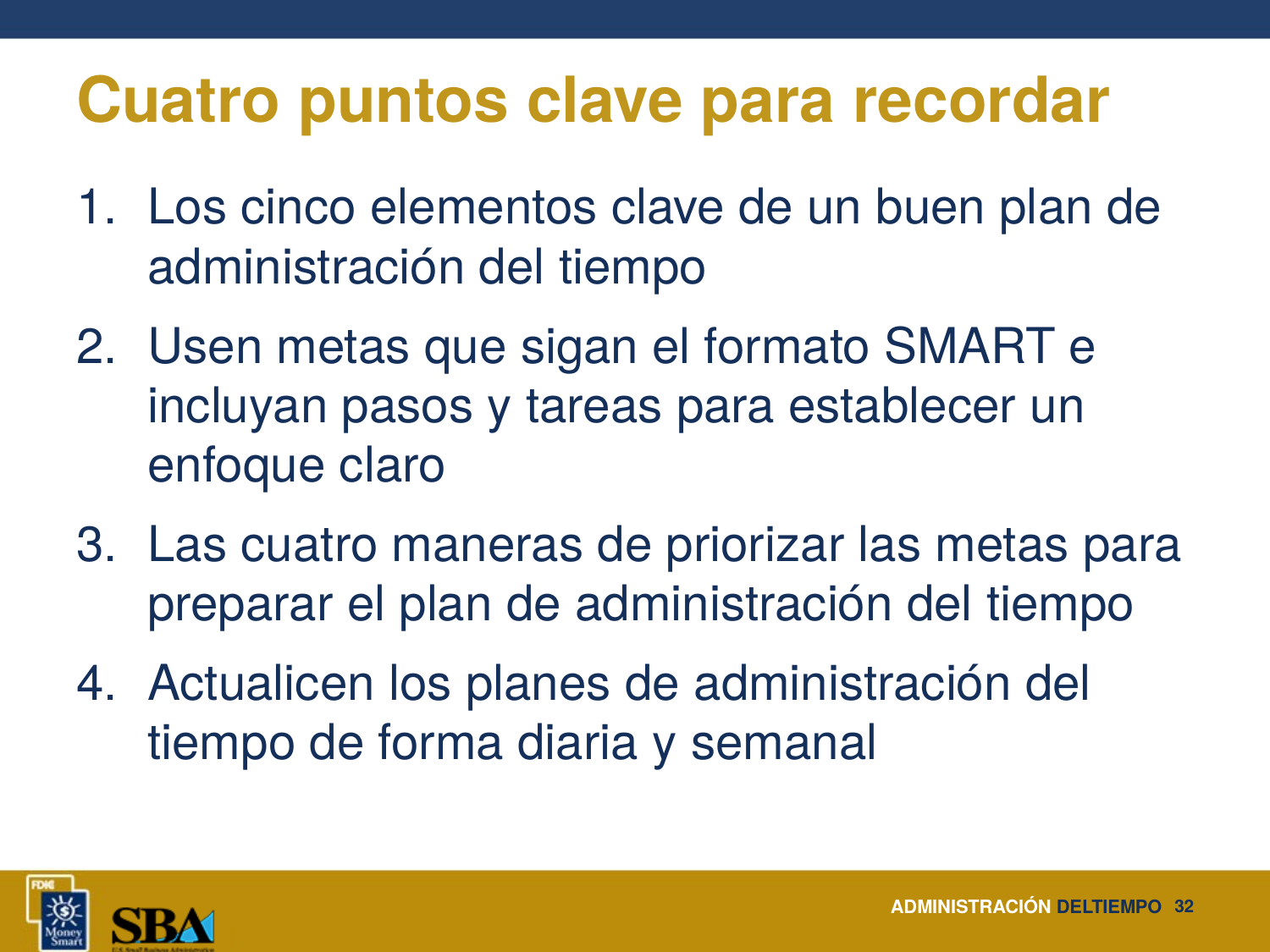

# Cuatro puntos clave para recordar

Los cinco elementos clave de un buen plan de administración del tiempo
Usen metas que sigan el formato SMART e incluyan pasos y tareas para establecer un enfoque claro
Las cuatro maneras de priorizar las metas para preparar el plan de administración del tiempo
Actualicen los planes de administración del tiempo de forma diaria y semanal